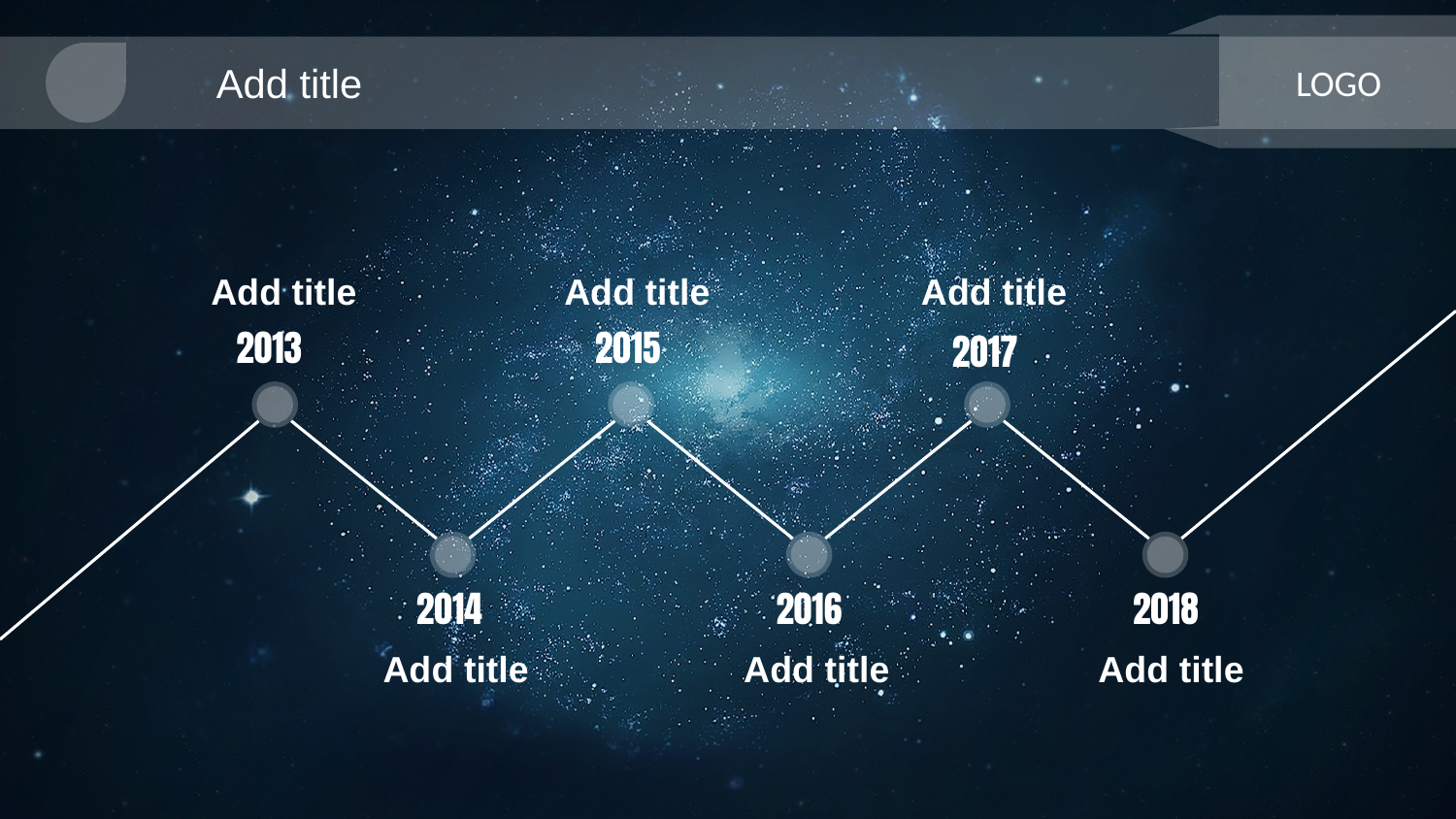

Add title
LOGO
Add title
2013
Add title
2015
Add title
2017

2014
Add title
2016
Add title
2018
Add title